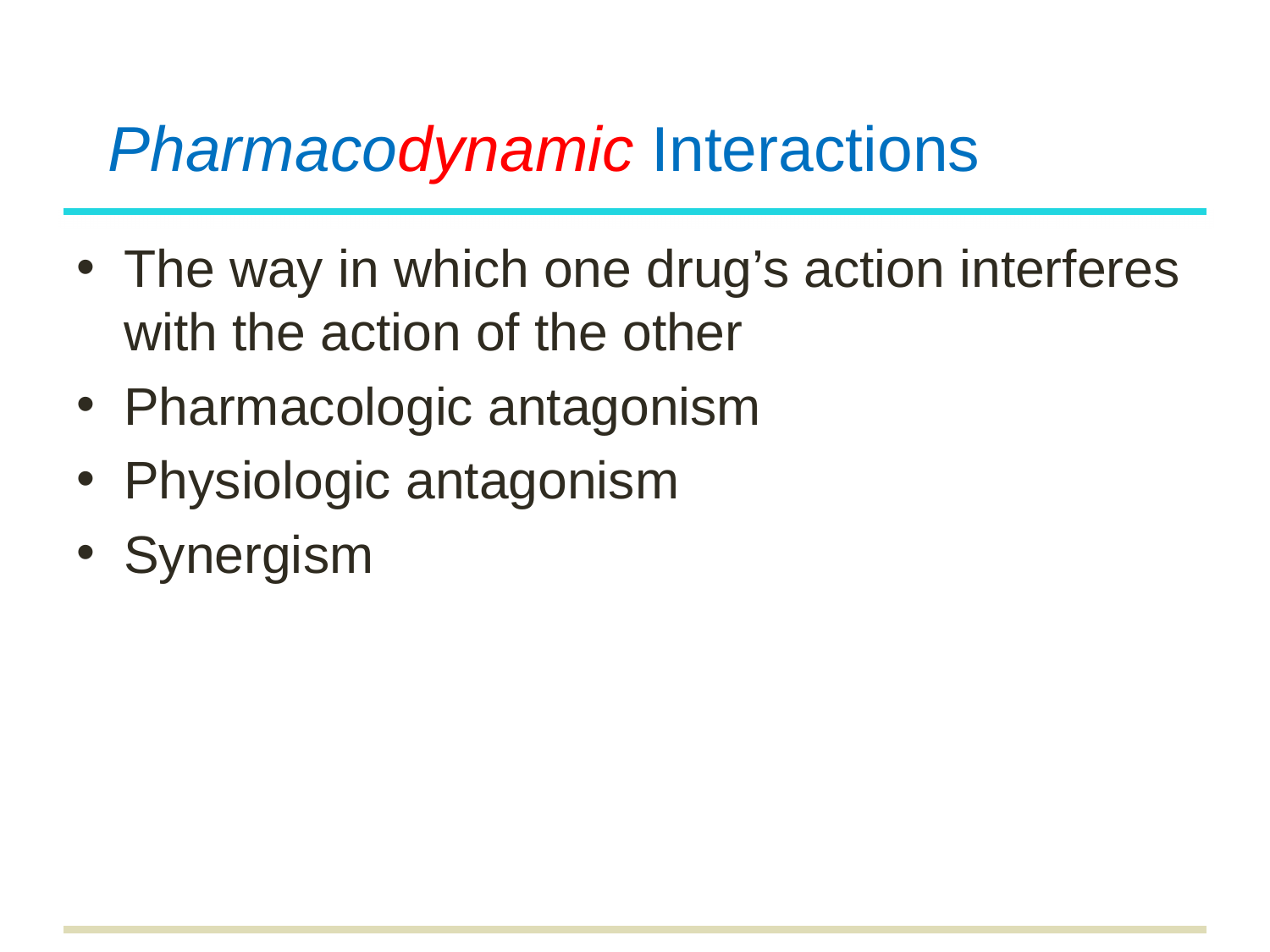

# Pharmacodynamic Interactions
The way in which one drug’s action interferes with the action of the other
Pharmacologic antagonism
Physiologic antagonism
Synergism